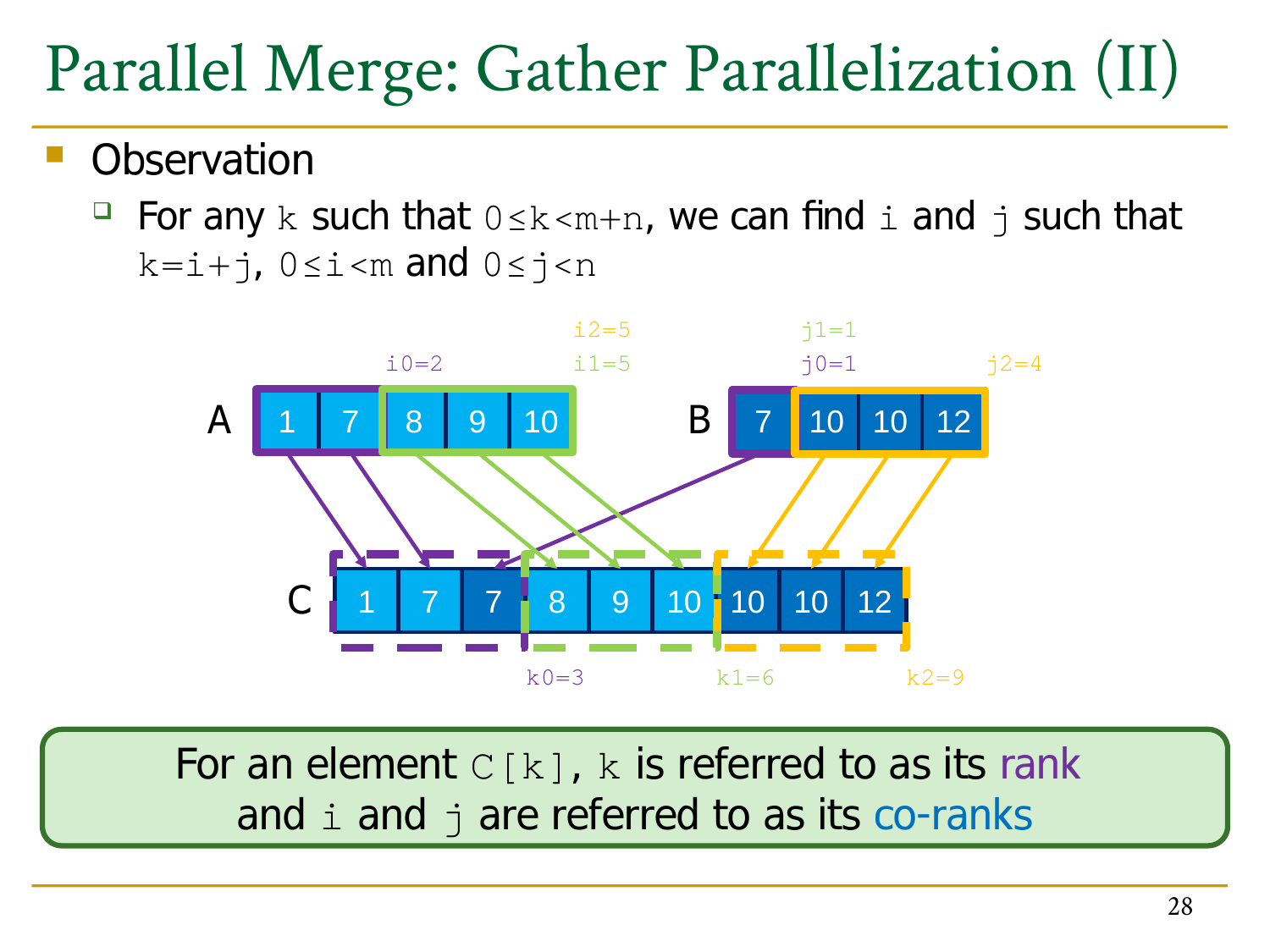

# Parallel Merge: Gather Parallelization (II)
Observation
For any k such that 0≤k<m+n, we can find i and j such that k=i+j, 0≤i<m and 0≤j<n
i2=5
j1=1
i0=2
i1=5
j0=1
j2=4
A
1

7
8
9
10
B
7
10
10
12

C
1
7
7
8
9
10
10
10
12
1
7
7
8
9
10
10
10
12
k0=3
k1=6
k2=9
For an element C[k], k is referred to as its rank
and i and j are referred to as its co-ranks
28